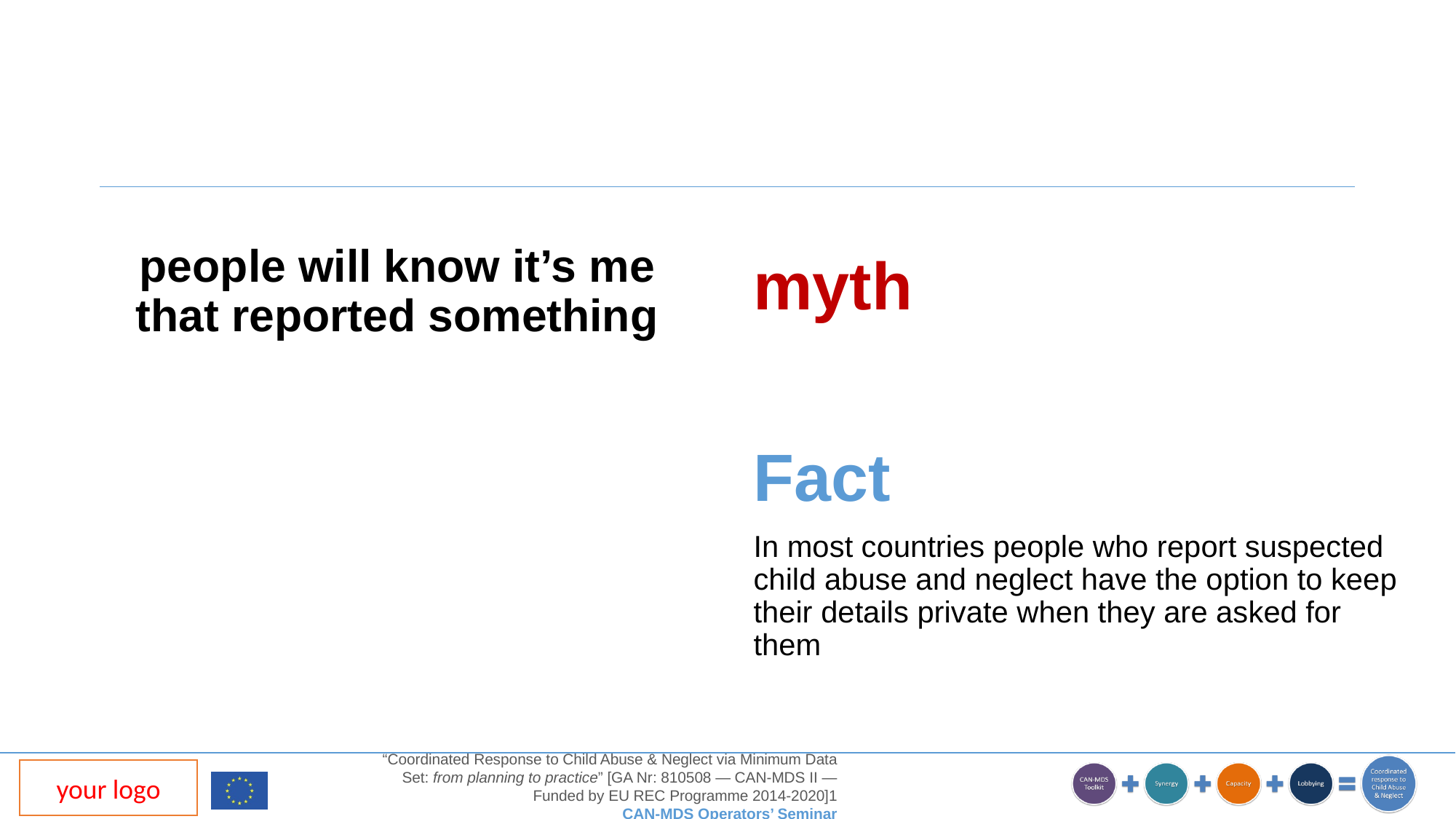

people will know it’s me that reported something
myth
Fact
In most countries people who report suspected child abuse and neglect have the option to keep their details private when they are asked for them